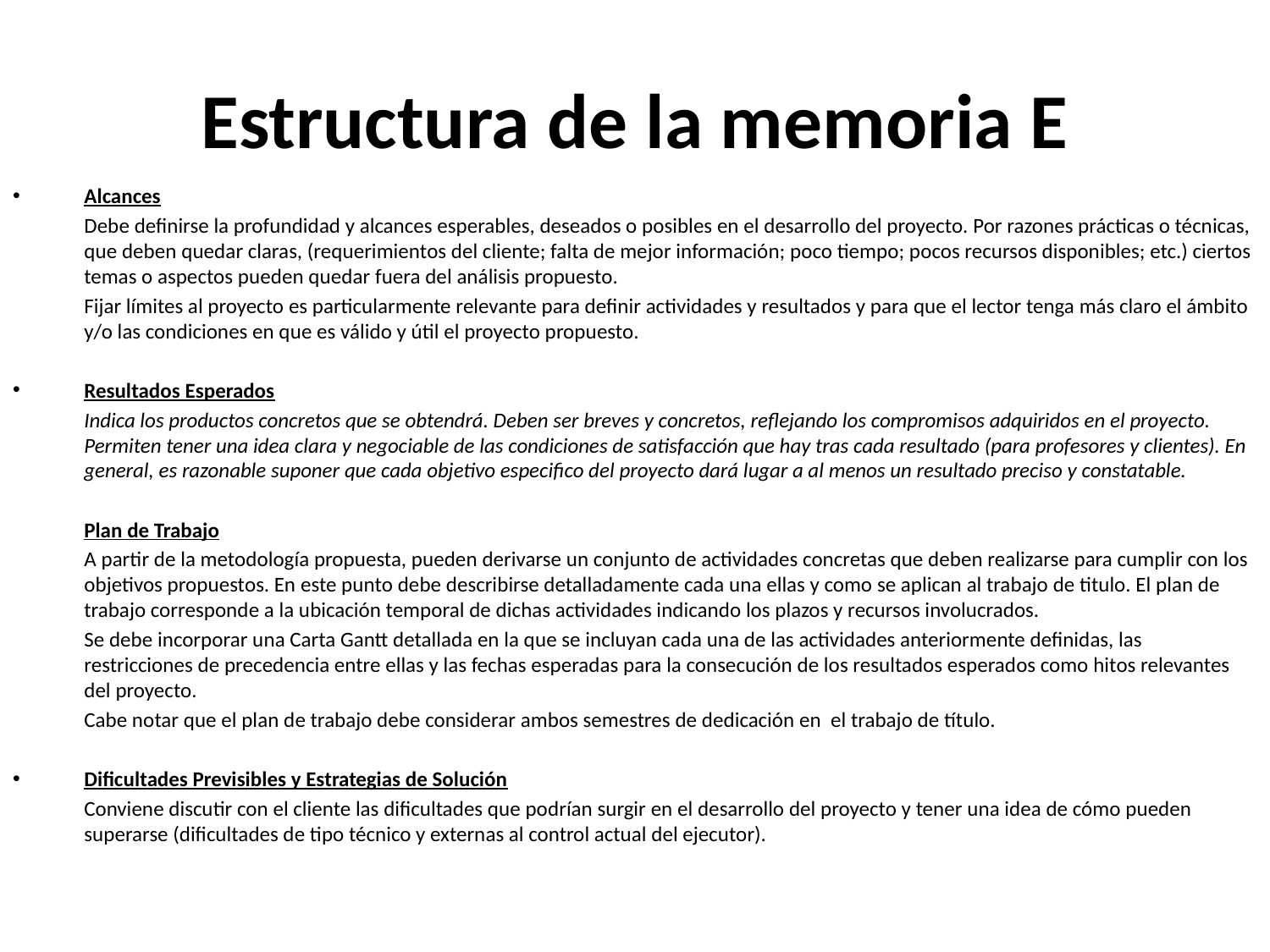

# Estructura de la memoria E
Alcances
	Debe definirse la profundidad y alcances esperables, deseados o posibles en el desarrollo del proyecto. Por razones prácticas o técnicas, que deben quedar claras, (requerimientos del cliente; falta de mejor información; poco tiempo; pocos recursos disponibles; etc.) ciertos temas o aspectos pueden quedar fuera del análisis propuesto.
	Fijar límites al proyecto es particularmente relevante para definir actividades y resultados y para que el lector tenga más claro el ámbito y/o las condiciones en que es válido y útil el proyecto propuesto.

Resultados Esperados
	Indica los productos concretos que se obtendrá. Deben ser breves y concretos, reflejando los compromisos adquiridos en el proyecto. Permiten tener una idea clara y negociable de las condiciones de satisfacción que hay tras cada resultado (para profesores y clientes). En general, es razonable suponer que cada objetivo especifico del proyecto dará lugar a al menos un resultado preciso y constatable.

	Plan de Trabajo
	A partir de la metodología propuesta, pueden derivarse un conjunto de actividades concretas que deben realizarse para cumplir con los objetivos propuestos. En este punto debe describirse detalladamente cada una ellas y como se aplican al trabajo de titulo. El plan de trabajo corresponde a la ubicación temporal de dichas actividades indicando los plazos y recursos involucrados.
	Se debe incorporar una Carta Gantt detallada en la que se incluyan cada una de las actividades anteriormente definidas, las restricciones de precedencia entre ellas y las fechas esperadas para la consecución de los resultados esperados como hitos relevantes del proyecto.
 	Cabe notar que el plan de trabajo debe considerar ambos semestres de dedicación en  el trabajo de título.

Dificultades Previsibles y Estrategias de Solución
	Conviene discutir con el cliente las dificultades que podrían surgir en el desarrollo del proyecto y tener una idea de cómo pueden superarse (dificultades de tipo técnico y externas al control actual del ejecutor).